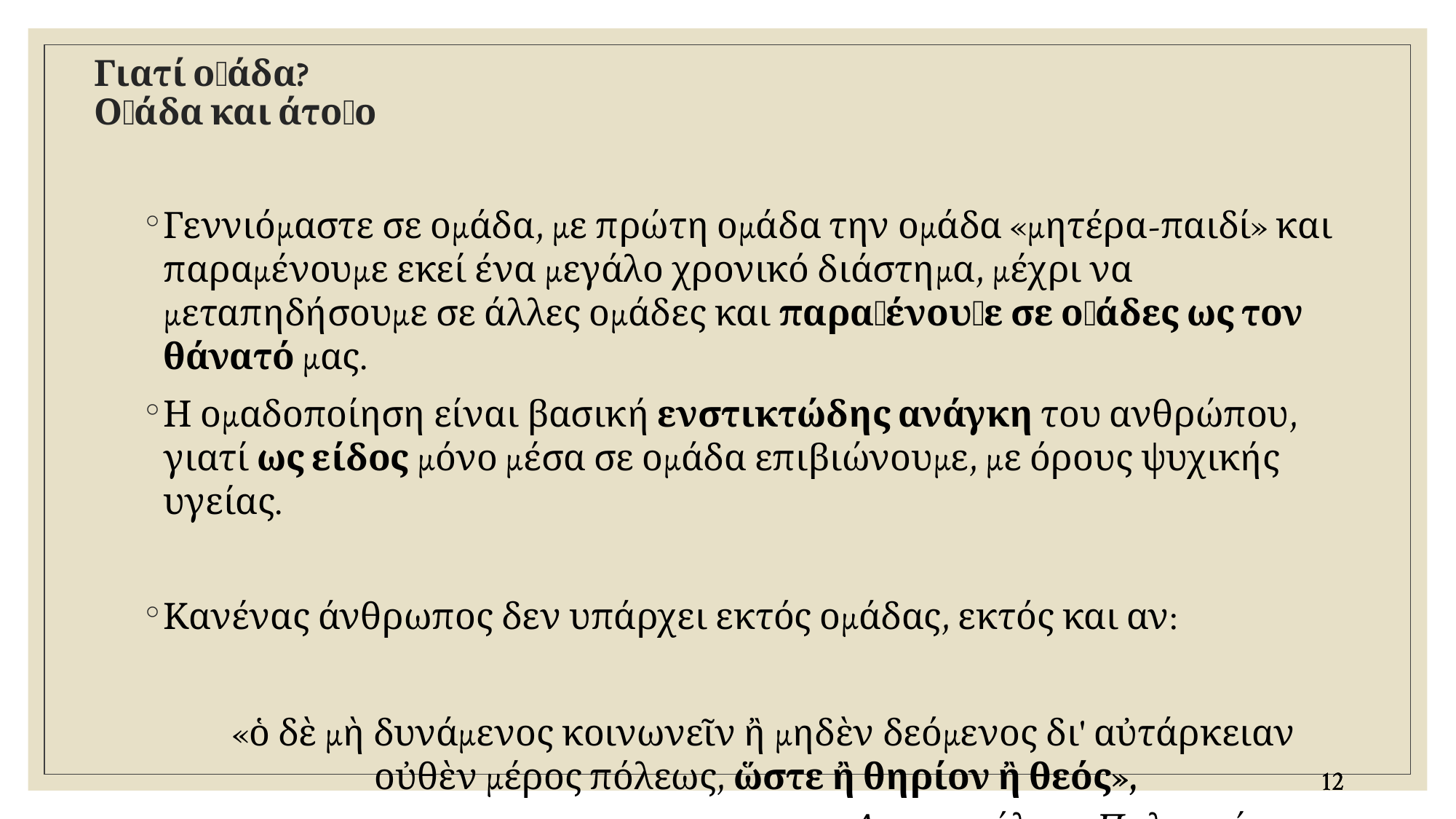

# Γιατί ομάδα? Ομάδα και άτομο
Γεννιόμαστε σε ομάδα, με πρώτη ομάδα την ομάδα «μητέρα-παιδί» και παραμένουμε εκεί ένα μεγάλο χρονικό διάστημα, μέχρι να μεταπηδήσουμε σε άλλες ομάδες και παραμένουμε σε ομάδες ως τον θάνατό μας.
Η ομαδοποίηση είναι βασική ενστικτώδης ανάγκη του ανθρώπου, γιατί ως είδος μόνο μέσα σε ομάδα επιβιώνουμε, με όρους ψυχικής υγείας.

Κανένας άνθρωπος δεν υπάρχει εκτός ομάδας, εκτός και αν:

 «ὁ δὲ μὴ δυνάμενος κοινωνεῖν ἢ μηδὲν δεόμενος δι' αὐτάρκειαν οὐθὲν μέρος πόλεως, ὥστε ἢ θηρίον ἢ θεός»,
                                                                        Αριστοτέλους Πολιτικά

12
12
12